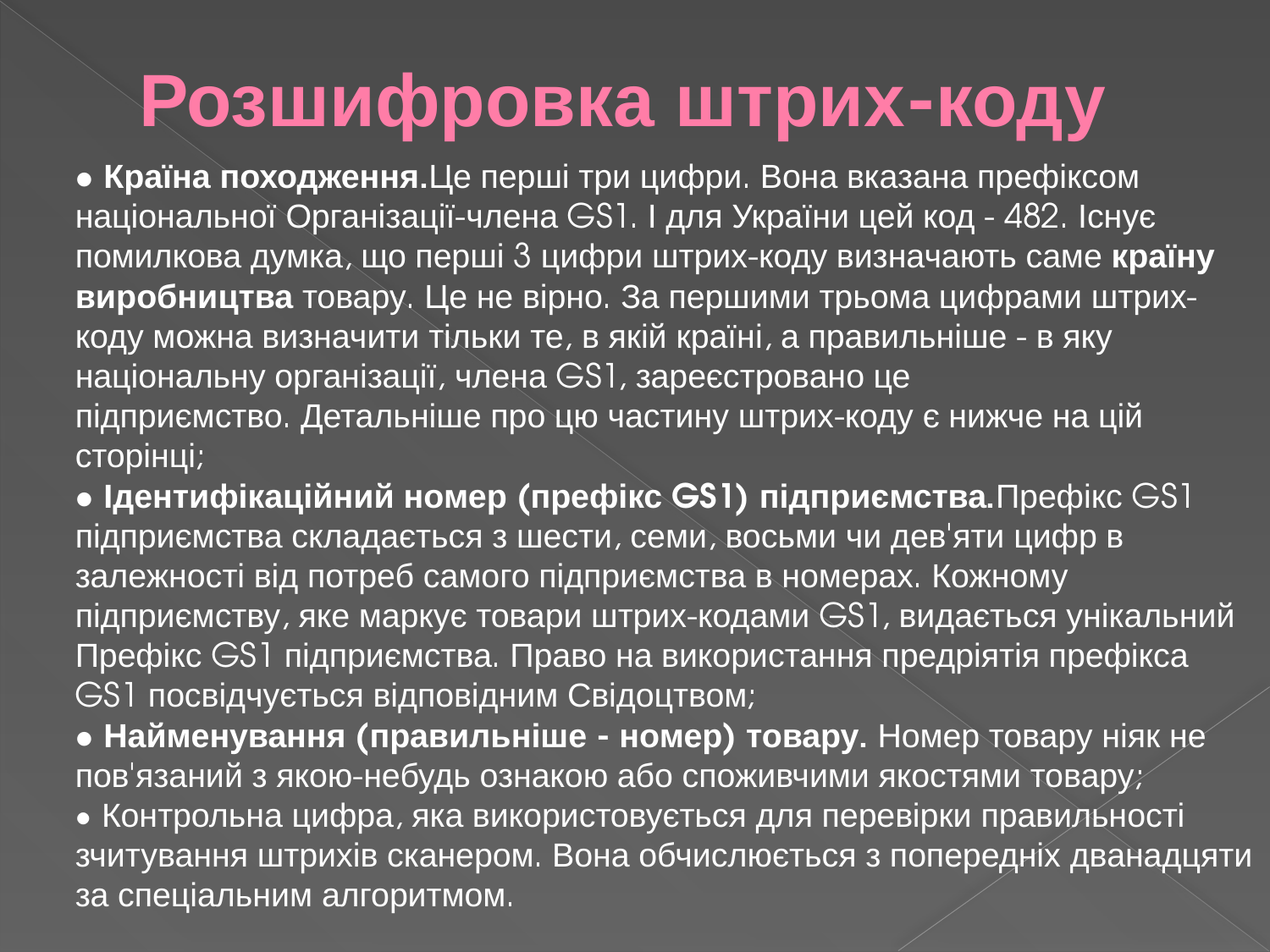

# Розшифровка штрих-коду
• Країна походження.Це перші три цифри. Вона вказана префіксом національної Організації-члена GS1. І для України цей код - 482. Існує помилкова думка, що перші 3 цифри штрих-коду визначають саме країну виробництва товару. Це не вірно. За першими трьома цифрами штрих-коду можна визначити тільки те, в якій країні, а правильніше - в яку національну організації, члена GS1, зареєстровано це підприємство. Детальніше про цю частину штрих-коду є нижче на цій сторінці;
• Ідентифікаційний номер (префікс GS1) підприємства.Префікс GS1 підприємства складається з шести, семи, восьми чи дев'яти цифр в залежності від потреб самого підприємства в номерах. Кожному підприємству, яке маркує товари штрих-кодами GS1, видається унікальний Префікс GS1 підприємства. Право на використання предріятія префікса GS1 посвідчується відповідним Свідоцтвом;
• Найменування (правильніше - номер) товару. Номер товару ніяк не пов'язаний з якою-небудь ознакою або споживчими якостями товару;
• Контрольна цифра, яка використовується для перевірки правильності зчитування штрихів сканером. Вона обчислюється з попередніх дванадцяти за спеціальним алгоритмом.